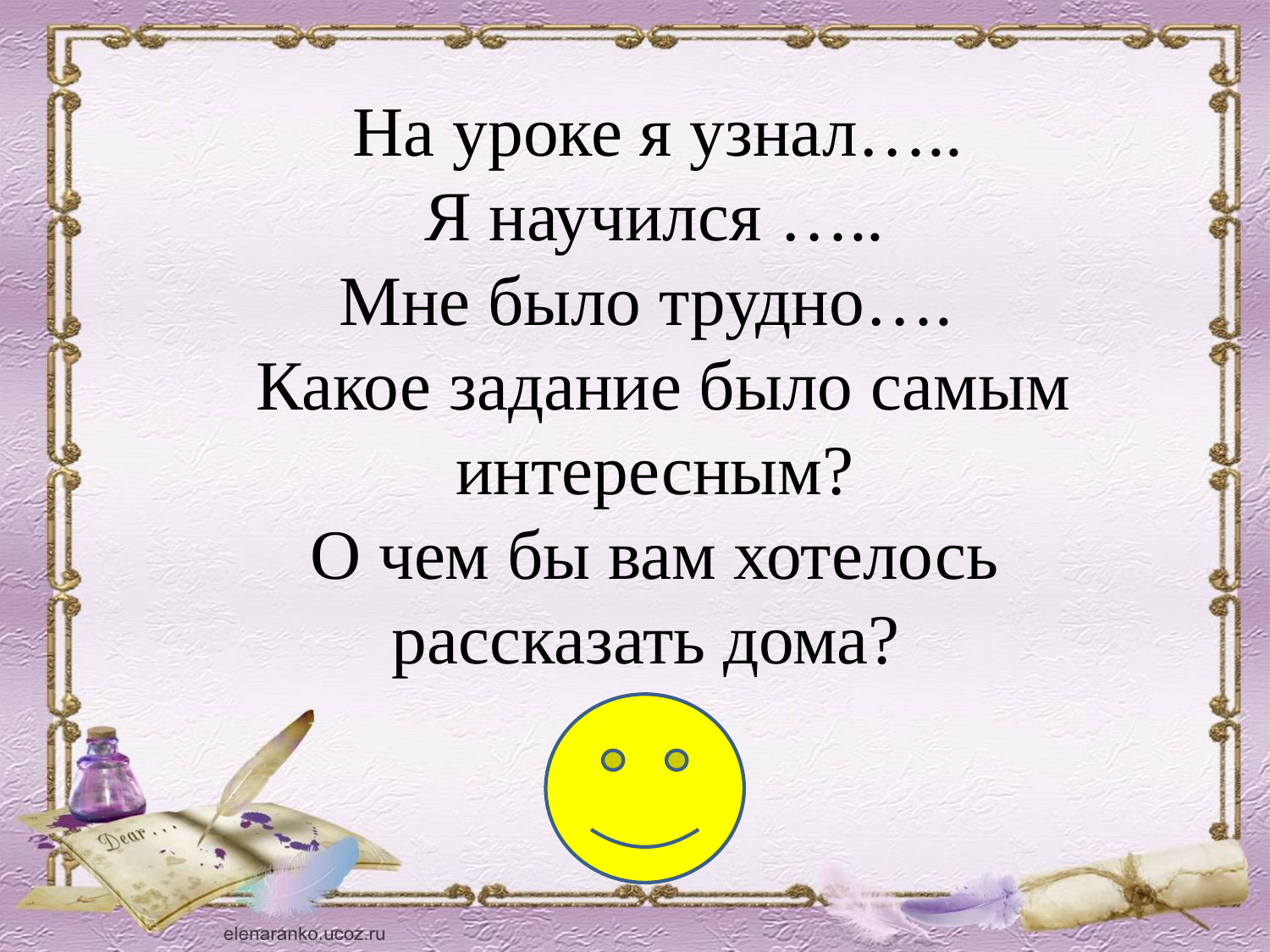

На уроке я узнал…..
Я научился …..
Мне было трудно….
 Какое задание было самым интересным?
О чем бы вам хотелось рассказать дома?